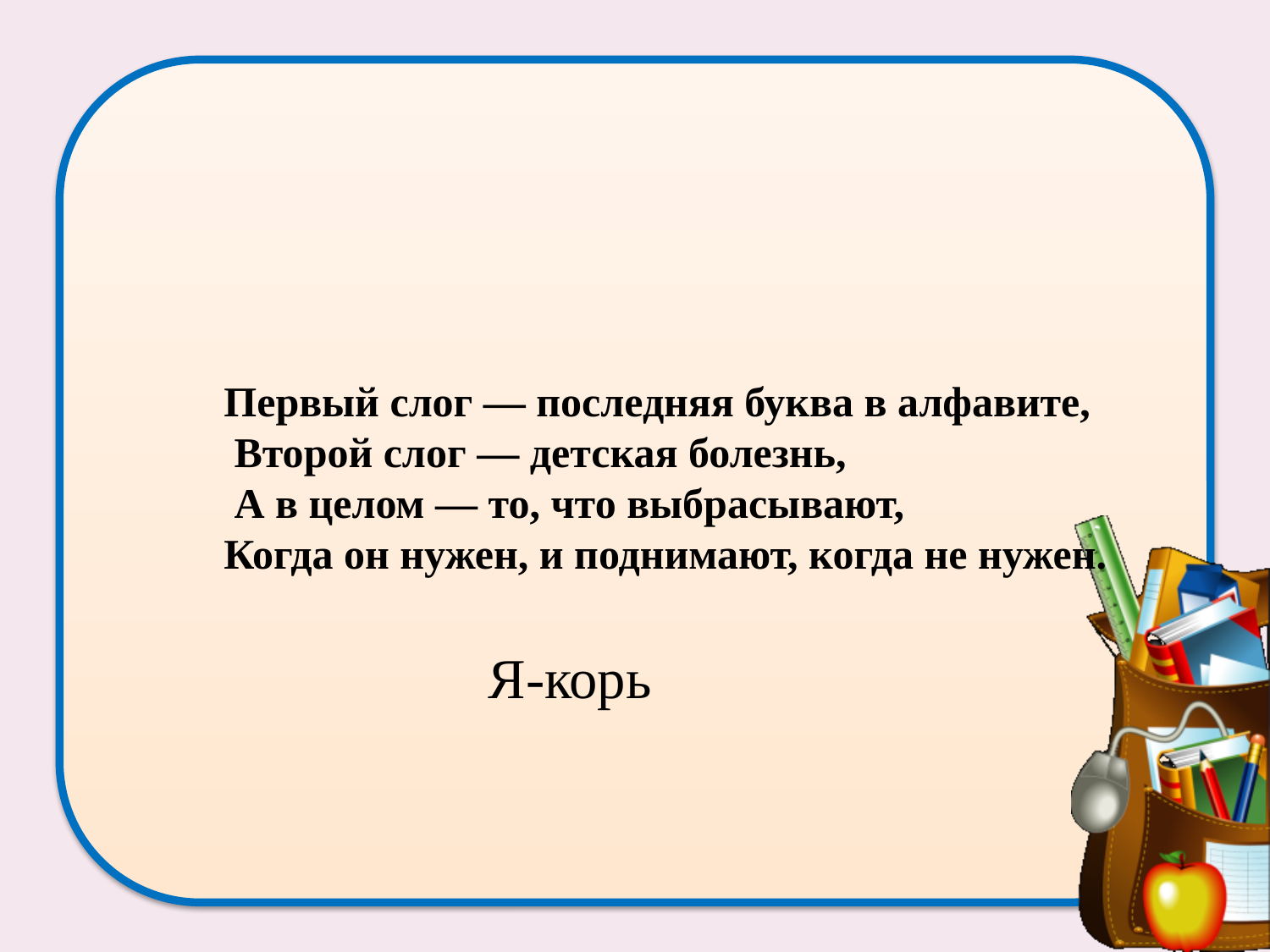

# Первый слог — последняя буква в алфавите, Второй слог — детская болезнь, А в целом — то, что выбрасывают, Когда он нужен, и поднимают, когда не нужен.
Я-корь